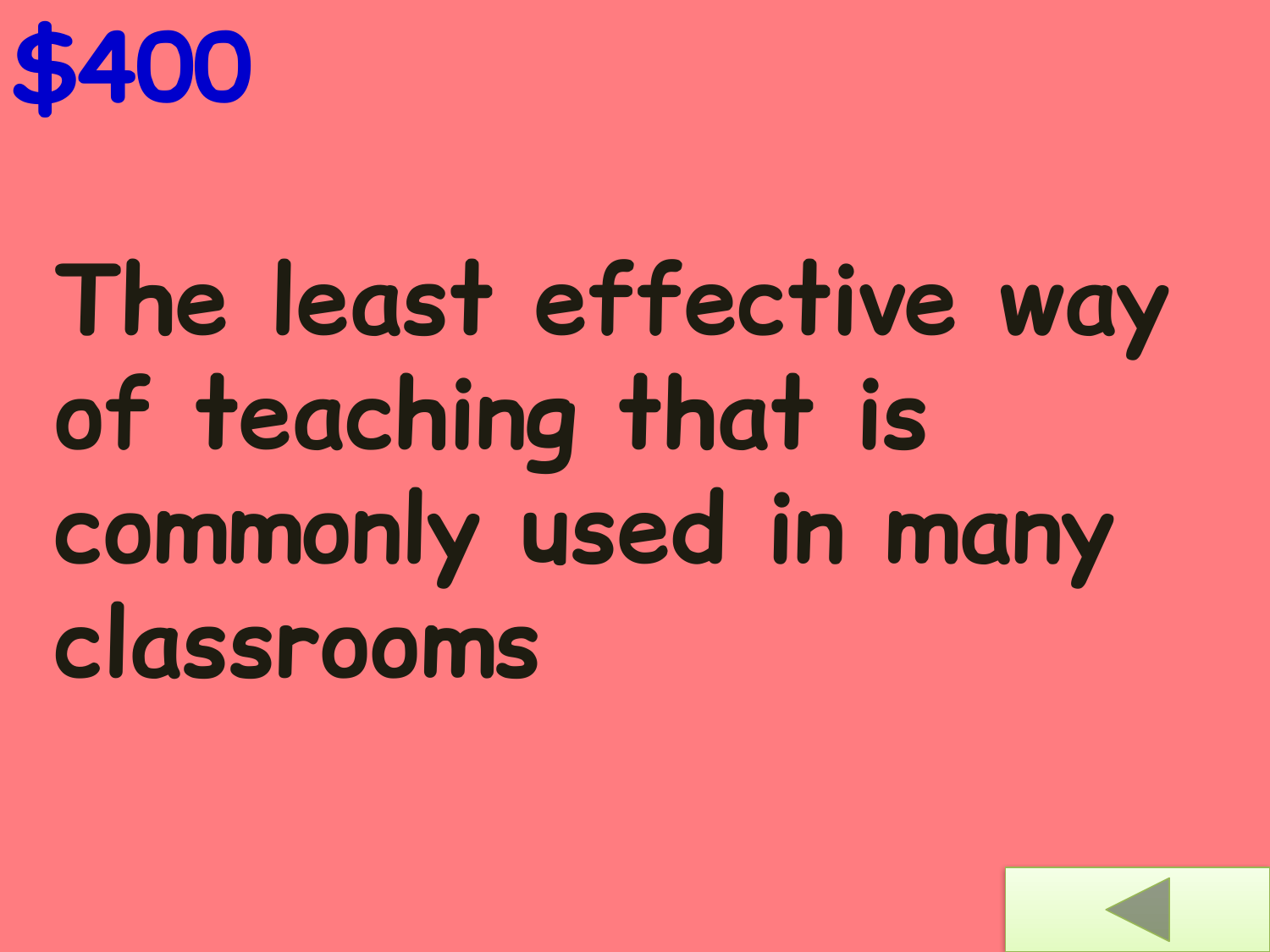

$400
The least effective way of teaching that is commonly used in many classrooms